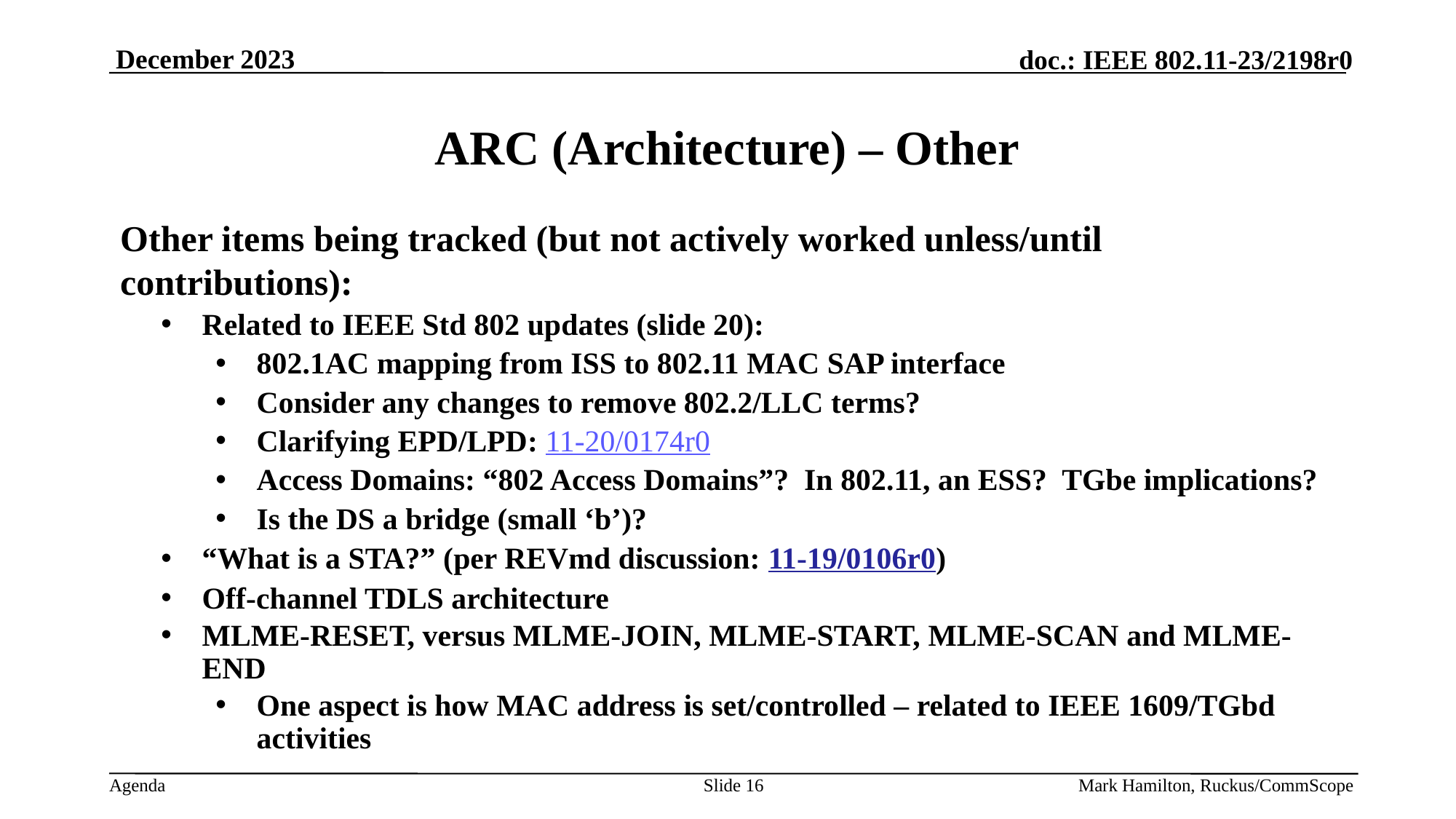

# ARC (Architecture) – Other
Other items being tracked (but not actively worked unless/until contributions):
Related to IEEE Std 802 updates (slide 20):
802.1AC mapping from ISS to 802.11 MAC SAP interface
Consider any changes to remove 802.2/LLC terms?
Clarifying EPD/LPD: 11-20/0174r0
Access Domains: “802 Access Domains”?  In 802.11, an ESS?  TGbe implications?
Is the DS a bridge (small ‘b’)?
“What is a STA?” (per REVmd discussion: 11-19/0106r0)
Off-channel TDLS architecture
MLME-RESET, versus MLME-JOIN, MLME-START, MLME-SCAN and MLME-END
One aspect is how MAC address is set/controlled – related to IEEE 1609/TGbd  activities
Slide 16